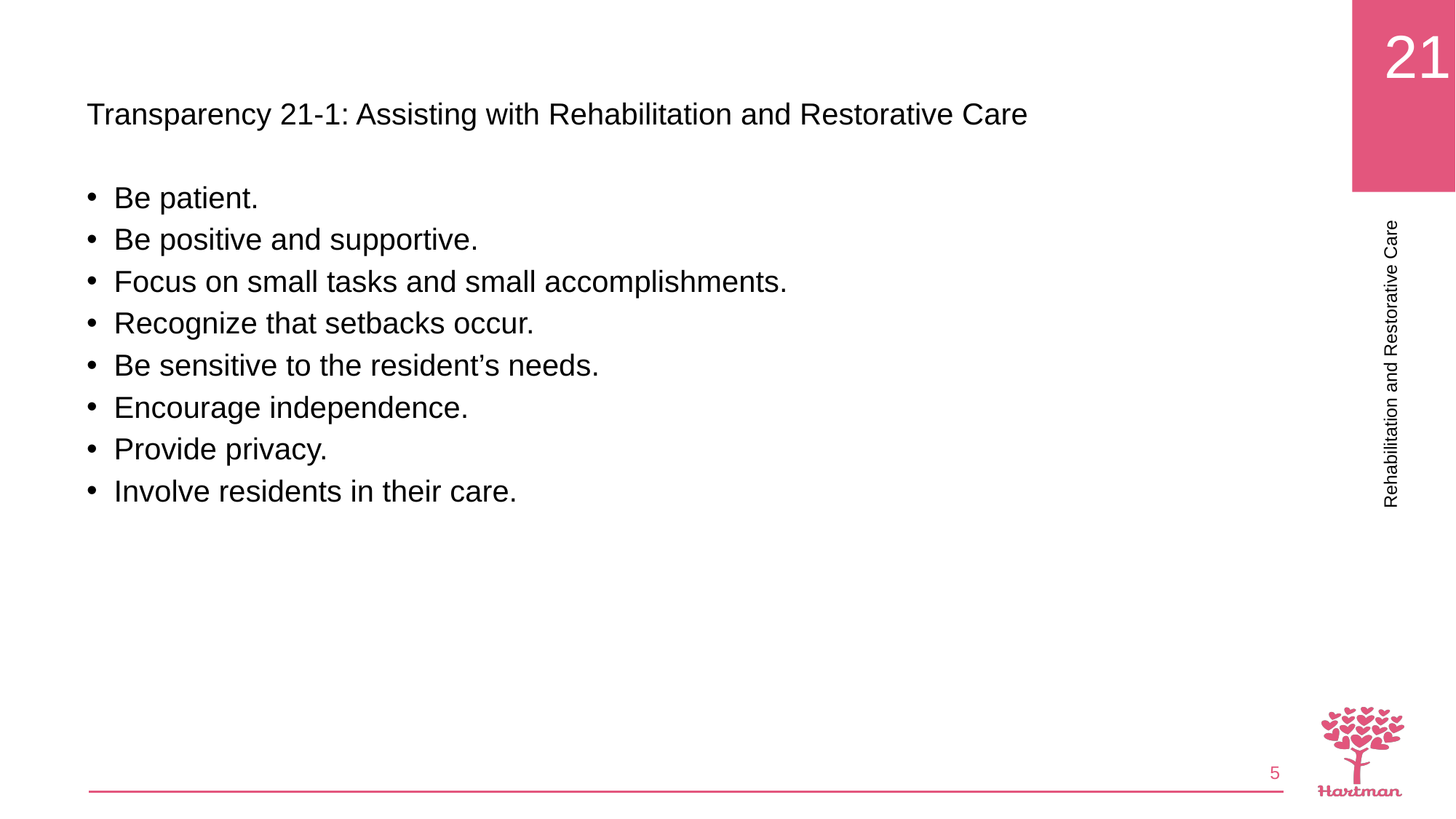

Transparency 21-1: Assisting with Rehabilitation and Restorative Care

Be patient.
Be positive and supportive.
Focus on small tasks and small accomplishments.
Recognize that setbacks occur.
Be sensitive to the resident’s needs.
Encourage independence.
Provide privacy.
Involve residents in their care.
5